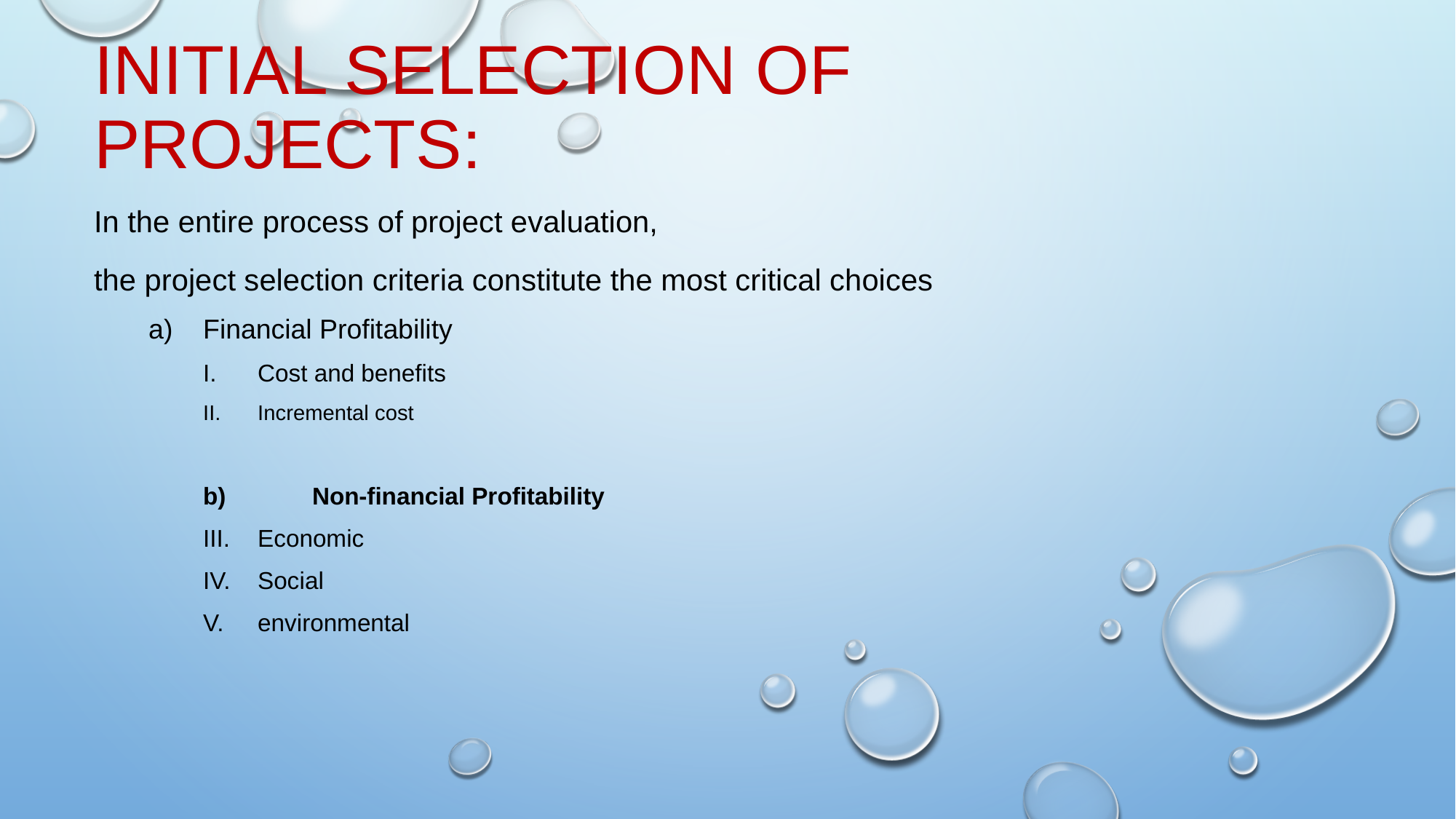

# Initial selection of projects:
In the entire process of project evaluation,
the project selection criteria constitute the most critical choices
Financial Profitability
Cost and benefits
Incremental cost

b)	Non-financial Profitability
Economic
Social
environmental